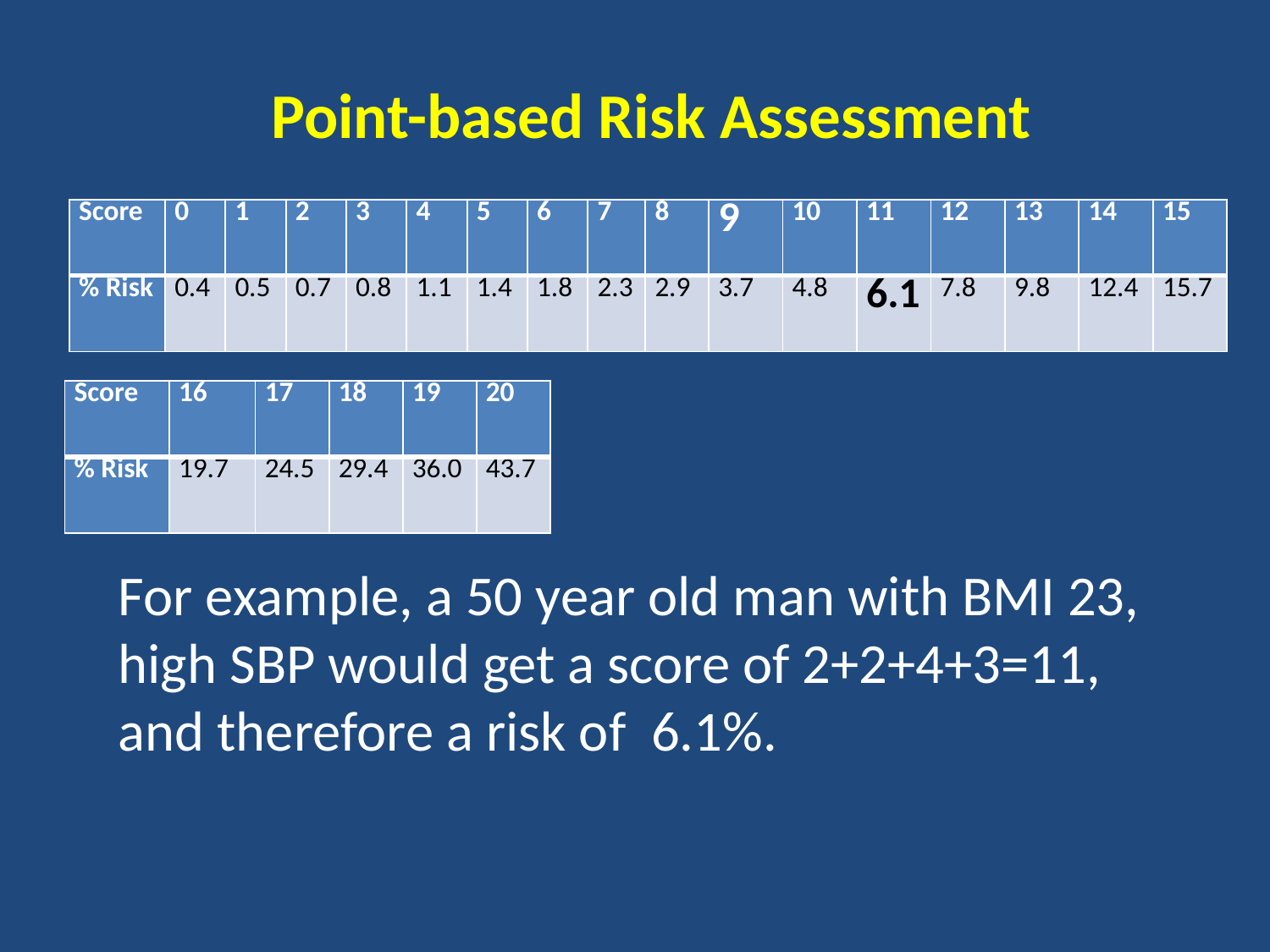

# Point-based Risk Assessment

| Score | 0 | 1 | 2 | 3 | 4 | 5 | 6 | 7 | 8 | 9 | 10 | 11 | 12 | 13 | 14 | 15 |
| --- | --- | --- | --- | --- | --- | --- | --- | --- | --- | --- | --- | --- | --- | --- | --- | --- |
| % Risk | 0.4 | 0.5 | 0.7 | 0.8 | 1.1 | 1.4 | 1.8 | 2.3 | 2.9 | 3.7 | 4.8 | 6.1 | 7.8 | 9.8 | 12.4 | 15.7 |
| Score | 16 | 17 | 18 | 19 | 20 |
| --- | --- | --- | --- | --- | --- |
| % Risk | 19.7 | 24.5 | 29.4 | 36.0 | 43.7 |

For example, a 50 year old man with BMI 23, high SBP would get a score of 2+2+4+3=11, and therefore a risk of  6.1%.